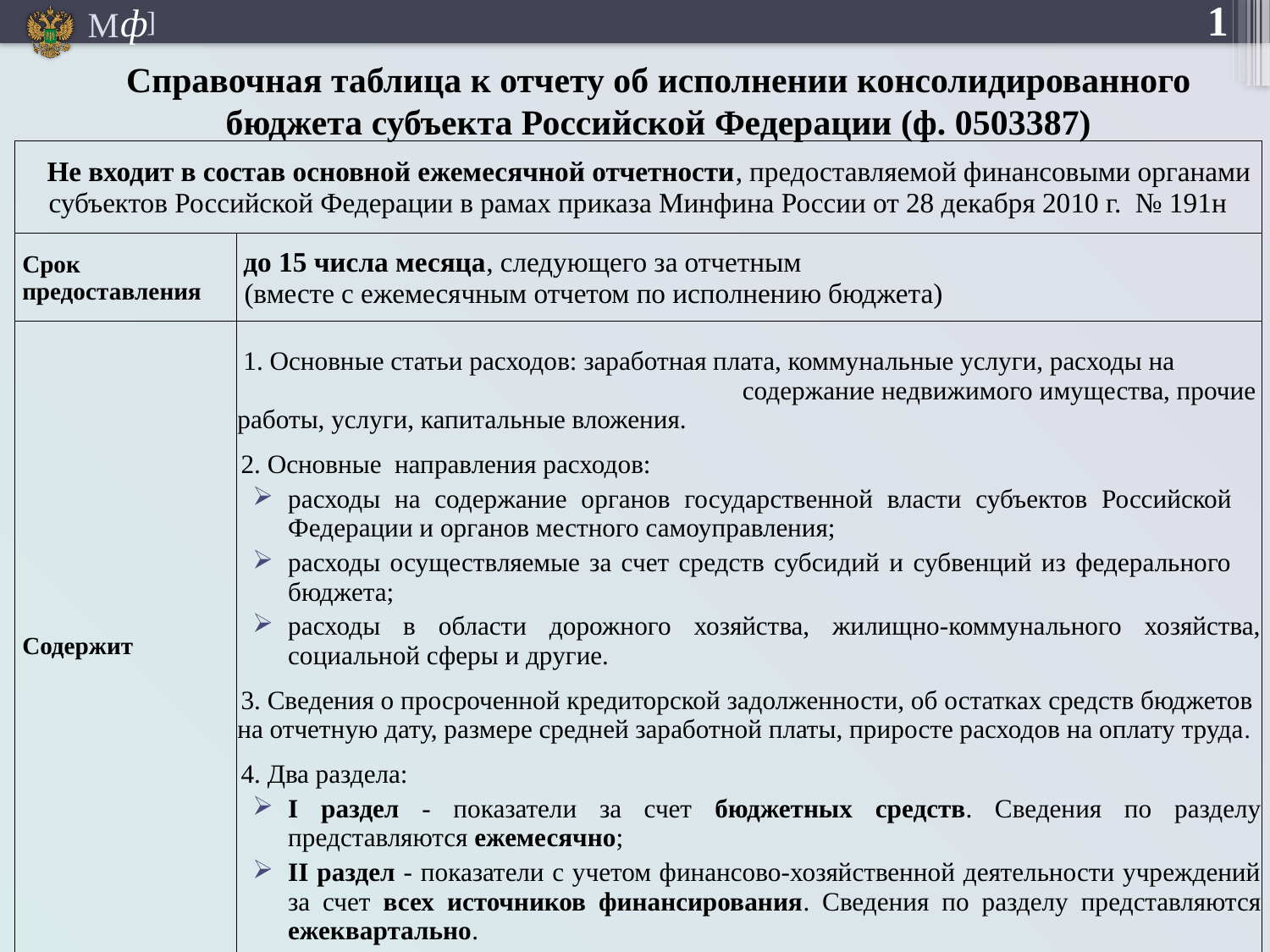

1
Справочная таблица к отчету об исполнении консолидированного бюджета субъекта Российской Федерации (ф. 0503387)
| Не входит в состав основной ежемесячной отчетности, предоставляемой финансовыми органами субъектов Российской Федерации в рамах приказа Минфина России от 28 декабря 2010 г. № 191н |  |
| --- | --- |
| Срок предоставления | до 15 числа месяца, следующего за отчетным (вместе с ежемесячным отчетом по исполнению бюджета) |
| Содержит | 1. Основные статьи расходов: заработная плата, коммунальные услуги, расходы на содержание недвижимого имущества, прочие работы, услуги, капитальные вложения. 2. Основные направления расходов: расходы на содержание органов государственной власти субъектов Российской Федерации и органов местного самоуправления; расходы осуществляемые за счет средств субсидий и субвенций из федерального бюджета; расходы в области дорожного хозяйства, жилищно-коммунального хозяйства, социальной сферы и другие. 3. Сведения о просроченной кредиторской задолженности, об остатках средств бюджетов на отчетную дату, размере средней заработной платы, приросте расходов на оплату труда. 4. Два раздела: I раздел - показатели за счет бюджетных средств. Сведения по разделу представляются ежемесячно; II раздел - показатели с учетом финансово-хозяйственной деятельности учреждений за счет всех источников финансирования. Сведения по разделу представляются ежеквартально. |